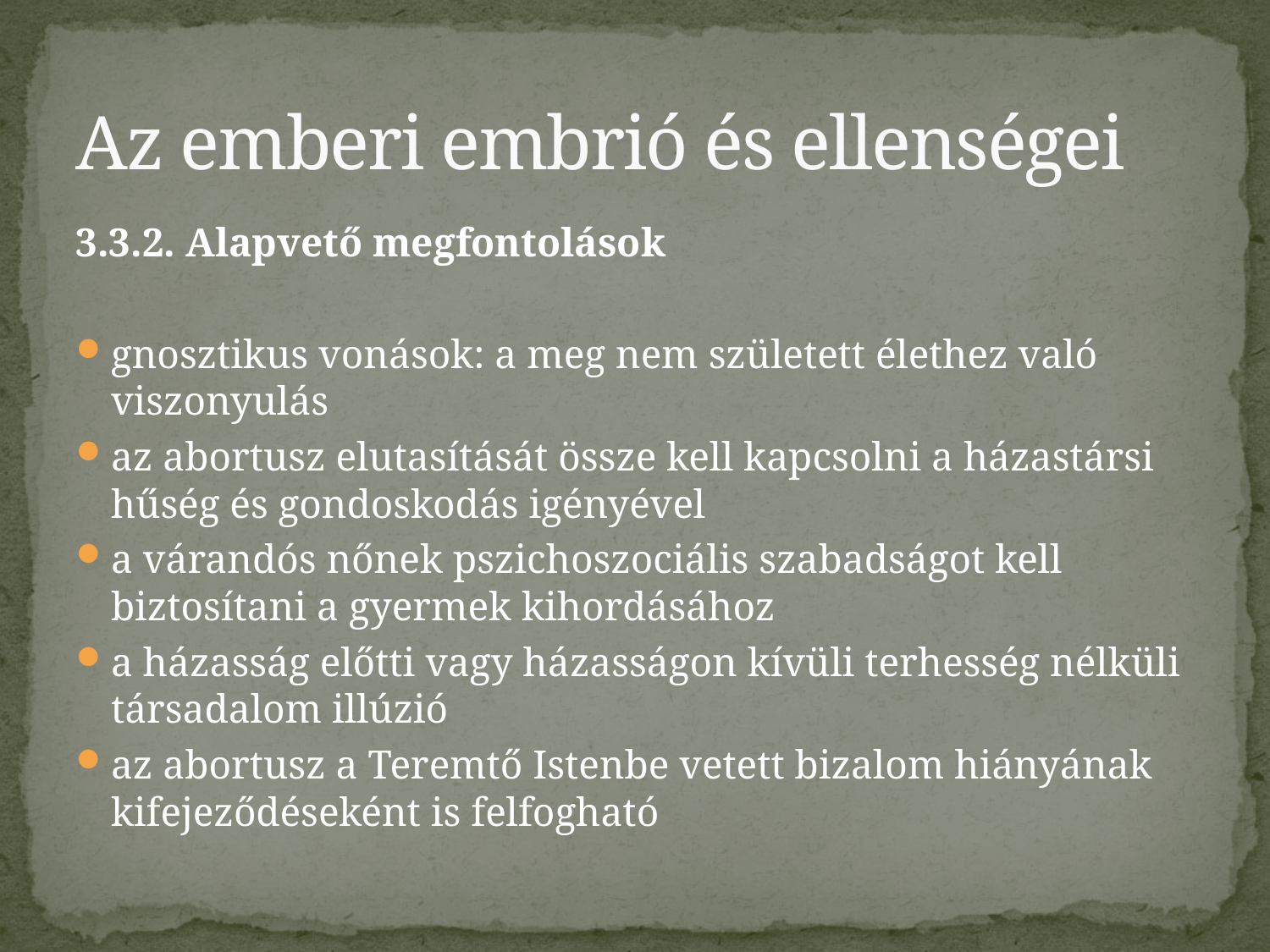

# Az emberi embrió és ellenségei
3.3.2. Alapvető megfontolások

gnosztikus vonások: a meg nem született élethez való viszonyulás
az abortusz elutasítását össze kell kapcsolni a házastársi hűség és gondoskodás igényével
a várandós nőnek pszichoszociális szabadságot kell biztosítani a gyermek kihordásához
a házasság előtti vagy házasságon kívüli terhesség nélküli társadalom illúzió
az abortusz a Teremtő Istenbe vetett bizalom hiányának kifejeződéseként is felfogható